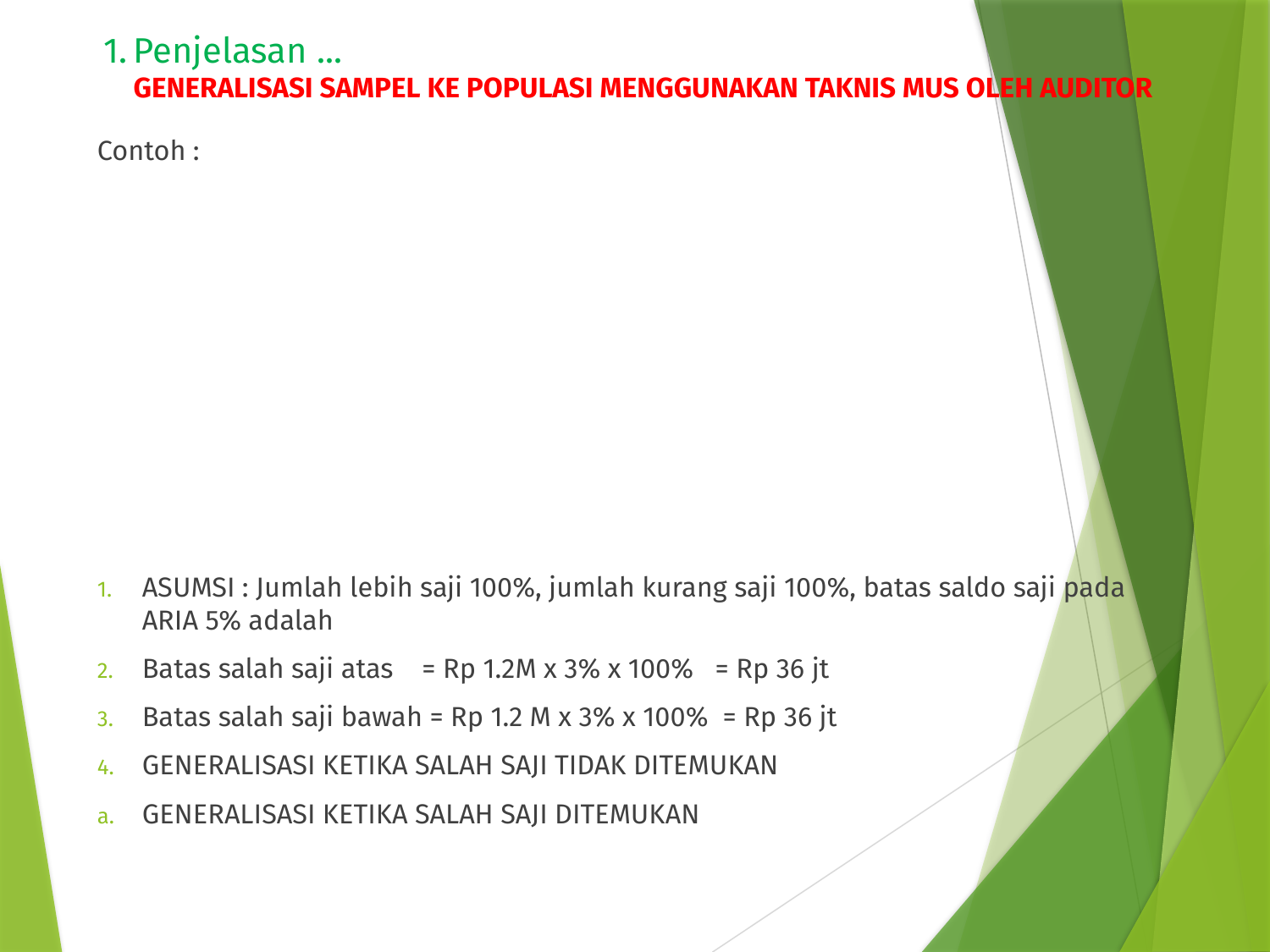

# Penjelasan ... GENERALISASI SAMPEL KE POPULASI MENGGUNAKAN TAKNIS MUS OLEH AUDITOR
Contoh :

ASUMSI : Jumlah lebih saji 100%, jumlah kurang saji 100%, batas saldo saji pada ARIA 5% adalah
Batas salah saji atas    = Rp 1.2M x 3% x 100%   = Rp 36 jt
Batas salah saji bawah = Rp 1.2 M x 3% x 100%  = Rp 36 jt
GENERALISASI KETIKA SALAH SAJI TIDAK DITEMUKAN
GENERALISASI KETIKA SALAH SAJI DITEMUKAN